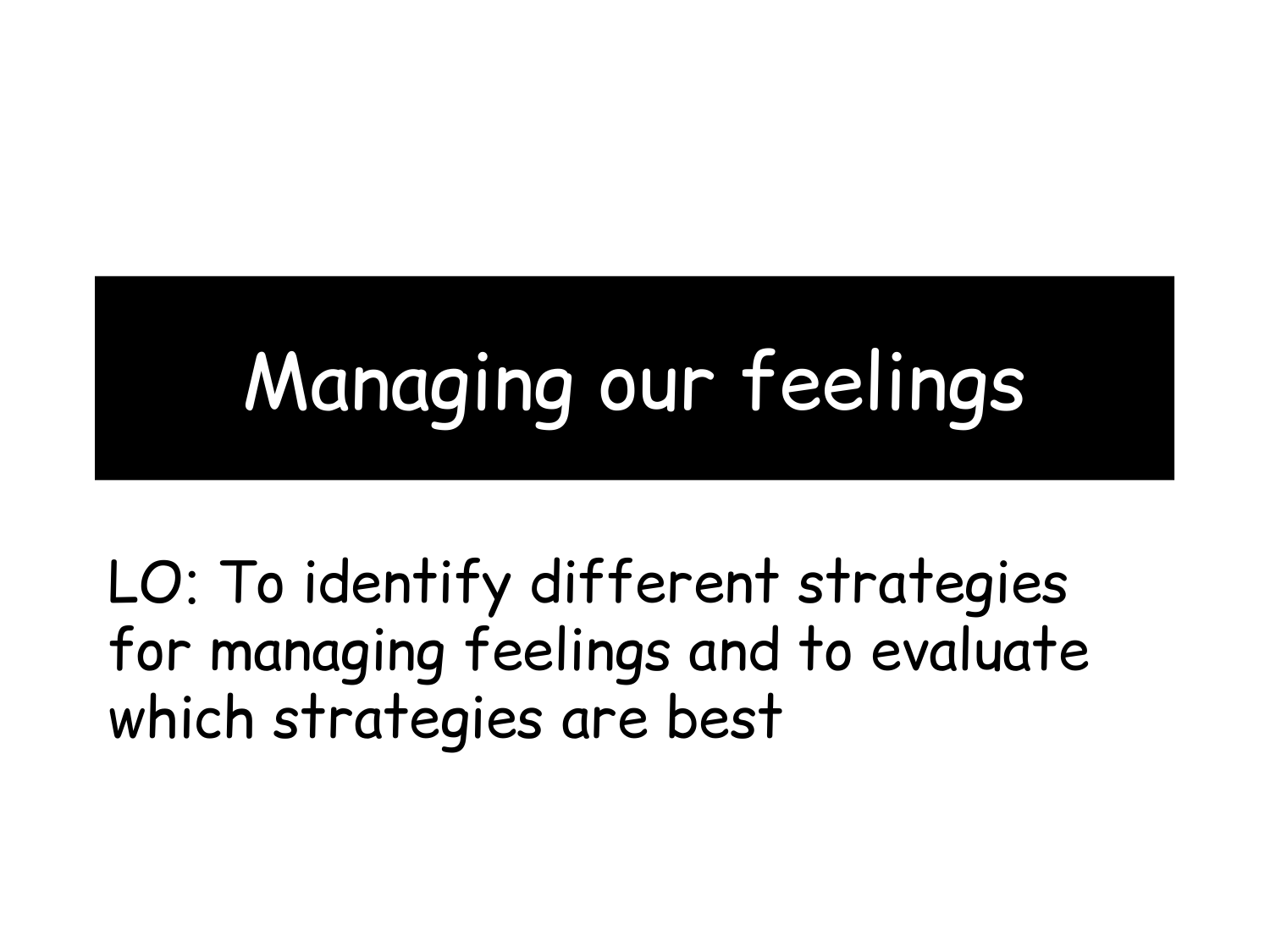

# Managing our feelings
LO: To identify different strategies for managing feelings and to evaluate which strategies are best